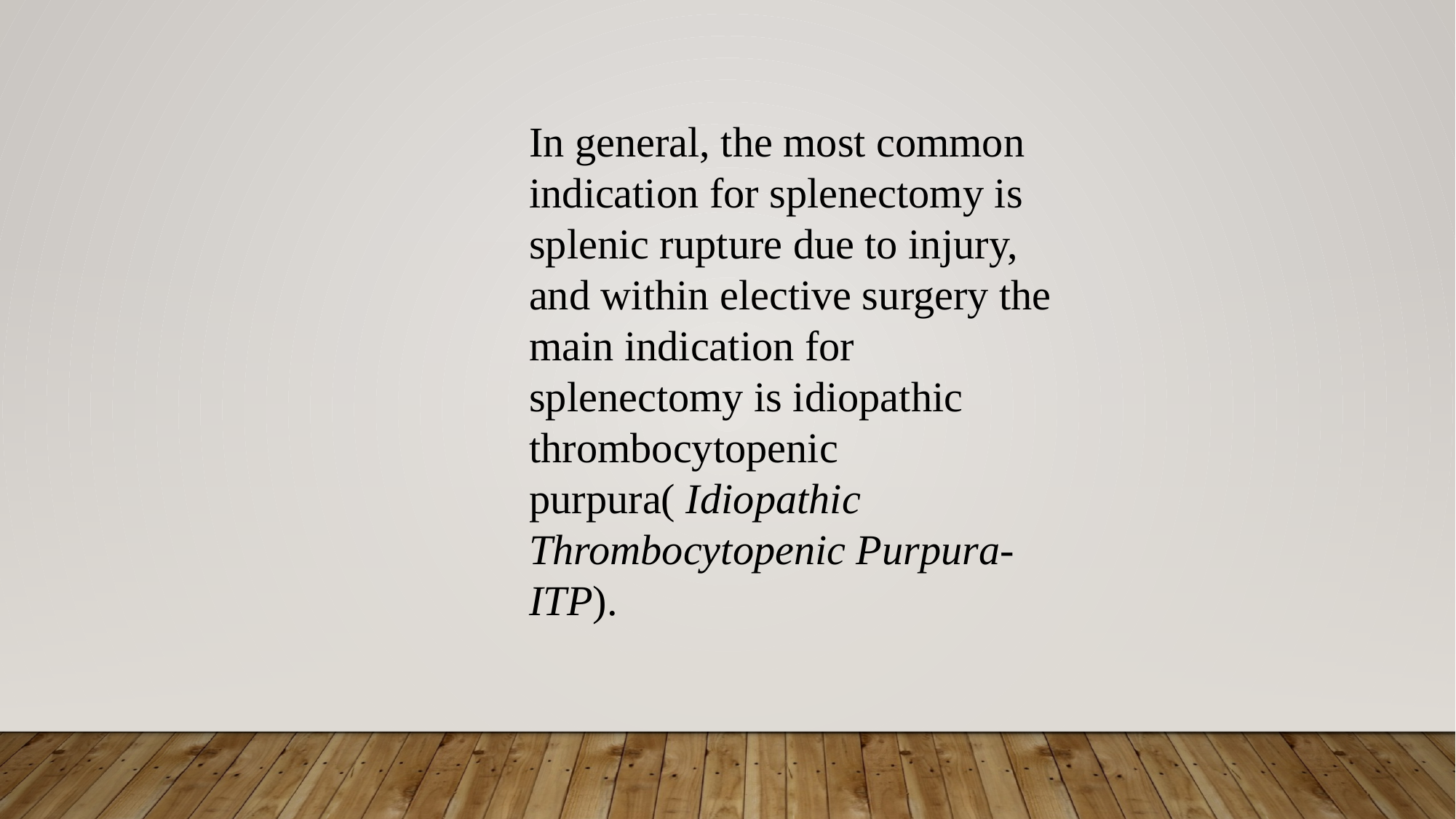

In general, the most common indication for splenectomy is splenic rupture due to injury, and within elective surgery the main indication for splenectomy is idiopathic thrombocytopenic purpura( Idiopathic Thrombocytopenic Purpura-ITP).